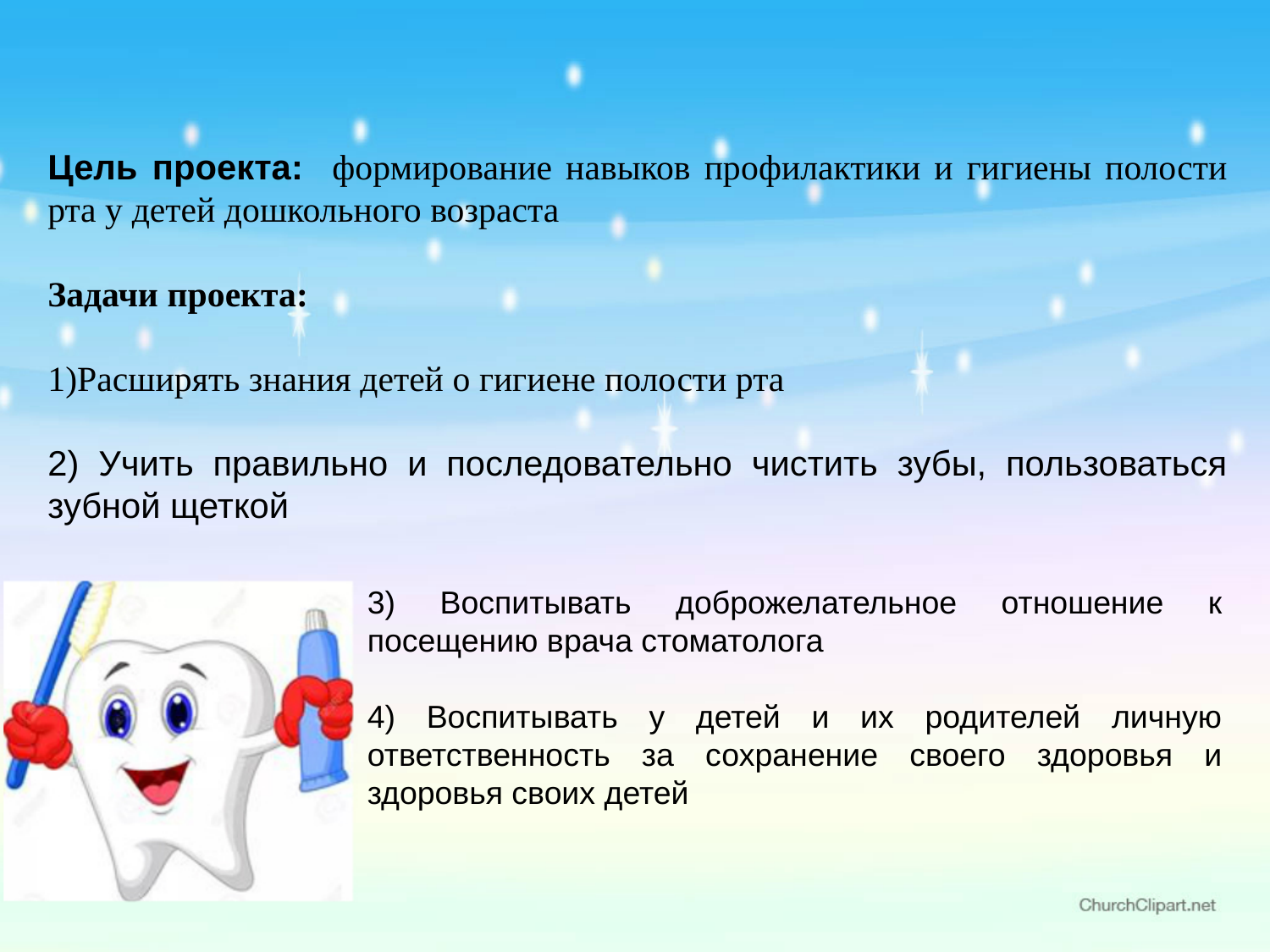

Цель проекта:  формирование навыков профилактики и гигиены полости рта у детей дошкольного возраста

Задачи проекта:

1)Расширять знания детей о гигиене полости рта

2) Учить правильно и последовательно чистить зубы, пользоваться зубной щеткой

#
3) Воспитывать доброжелательное отношение к посещению врача стоматолога

4) Воспитывать у детей и их родителей личную ответственность за сохранение своего здоровья и здоровья своих детей